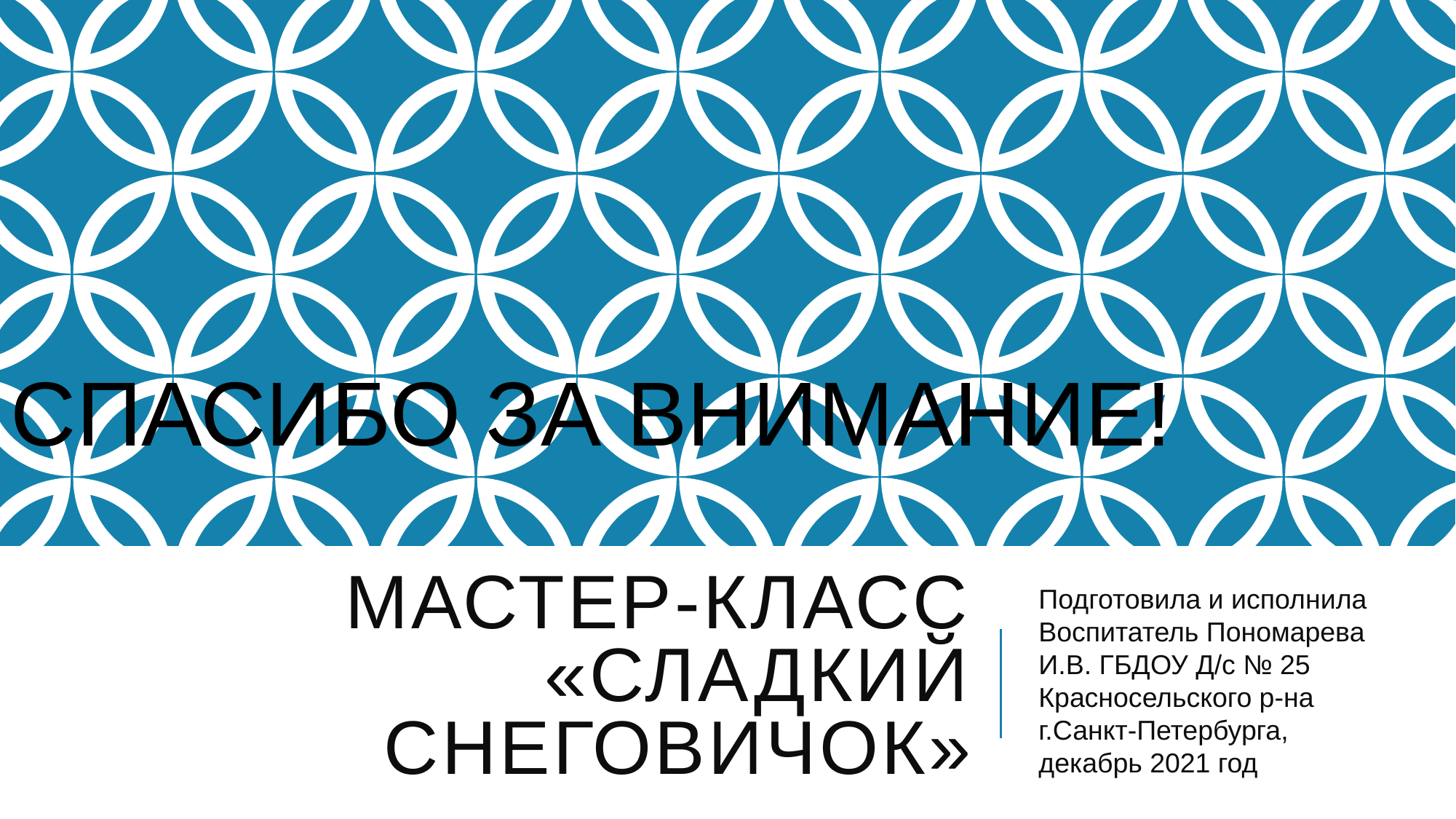

СПАСИБО ЗА ВНИМАНИЕ!
# Мастер-класс «Сладкий снеговичок»
Подготовила и исполнила Воспитатель Пономарева И.В. ГБДОУ Д/с № 25 Красносельского р-на г.Санкт-Петербурга, декабрь 2021 год